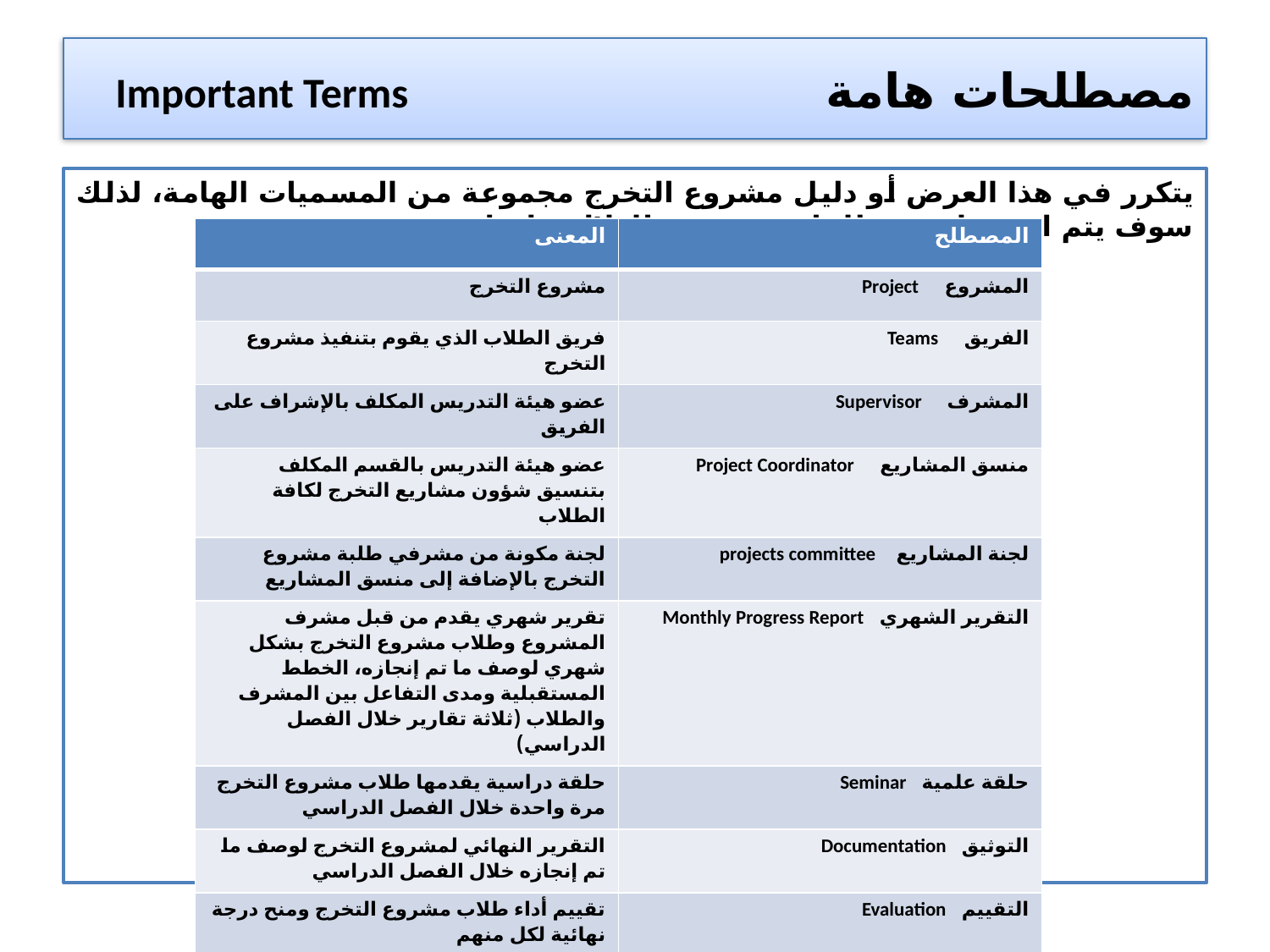

# مصطلحات هامة                   		        Important Terms
يتكرر في هذا العرض أو دليل مشروع التخرج مجموعة من المسميات الهامة، لذلك سوف يتم استخدام مصطلحات مختصرة للدلالة عليها.
| المعنى | المصطلح |
| --- | --- |
| مشروع التخرج | المشروع Project |
| فريق الطلاب الذي يقوم بتنفيذ مشروع التخرج | الفريق Teams |
| عضو هيئة التدريس المكلف بالإشراف على الفريق | المشرف Supervisor |
| عضو هيئة التدريس بالقسم المكلف بتنسيق شؤون مشاريع التخرج لكافة الطلاب | منسق المشاريع Project Coordinator |
| لجنة مكونة من مشرفي طلبة مشروع التخرج بالإضافة إلى منسق المشاريع | لجنة المشاريع projects committee |
| تقرير شهري يقدم من قبل مشرف المشروع وطلاب مشروع التخرج بشكل شهري لوصف ما تم إنجازه، الخطط المستقبلية ومدى التفاعل بين المشرف والطلاب (ثلاثة تقارير خلال الفصل الدراسي) | التقرير الشهري Monthly Progress Report |
| حلقة دراسية يقدمها طلاب مشروع التخرج مرة واحدة خلال الفصل الدراسي | حلقة علمية Seminar |
| التقرير النهائي لمشروع التخرج لوصف ما تم إنجازه خلال الفصل الدراسي | التوثيق Documentation |
| تقييم أداء طلاب مشروع التخرج ومنح درجة نهائية لكل منهم | التقييم Evaluation |
| فريق مكون من اثنين أو ثلاثة من أعضاء هيئة التدريس يتم تشكيله لمناقشة فريق المشروع والمشاركة في تقييم المشروع | فريق التقييم Assessment Team |